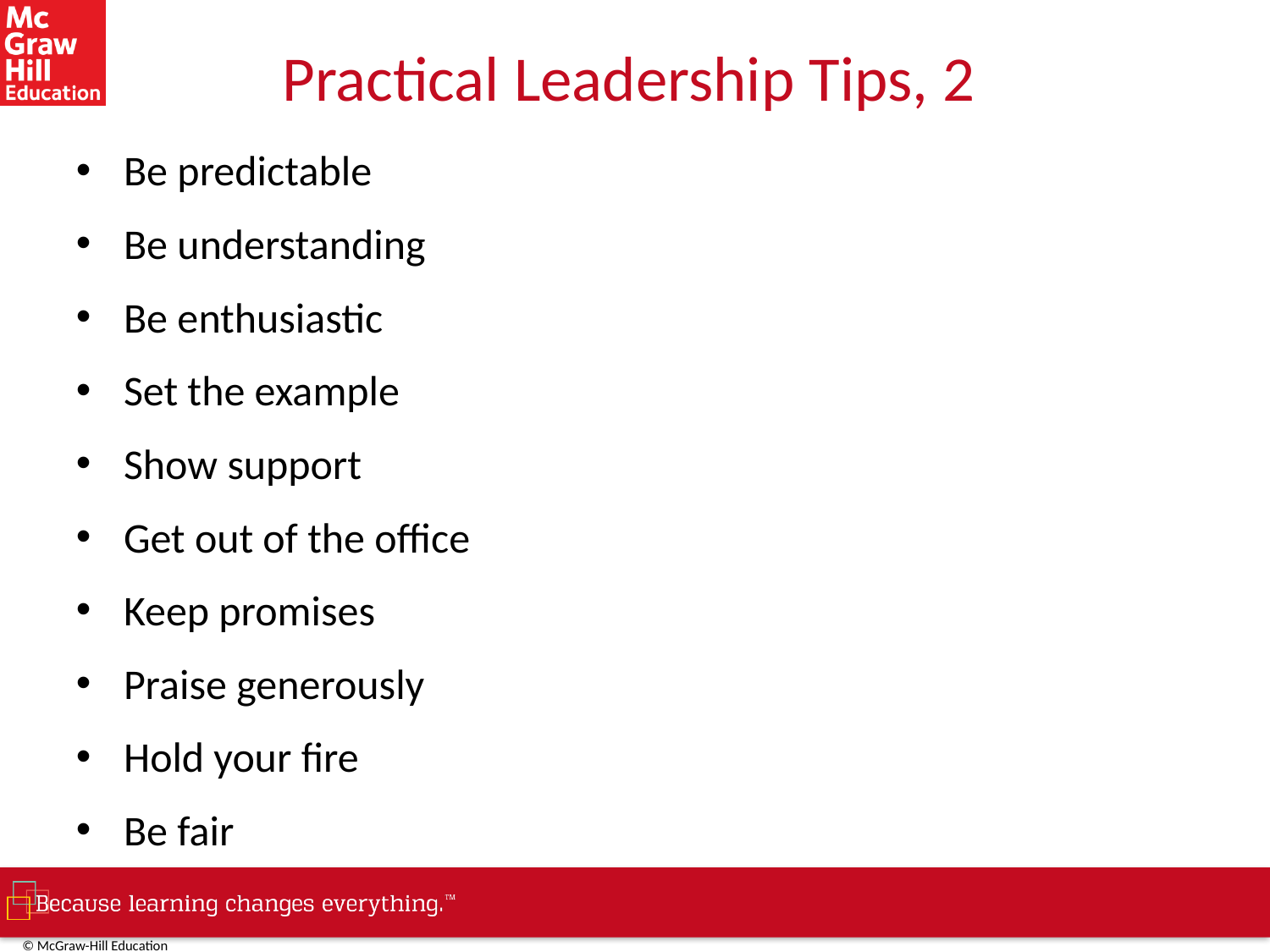

# Practical Leadership Tips, 2
Be predictable
Be understanding
Be enthusiastic
Set the example
Show support
Get out of the office
Keep promises
Praise generously
Hold your fire
Be fair